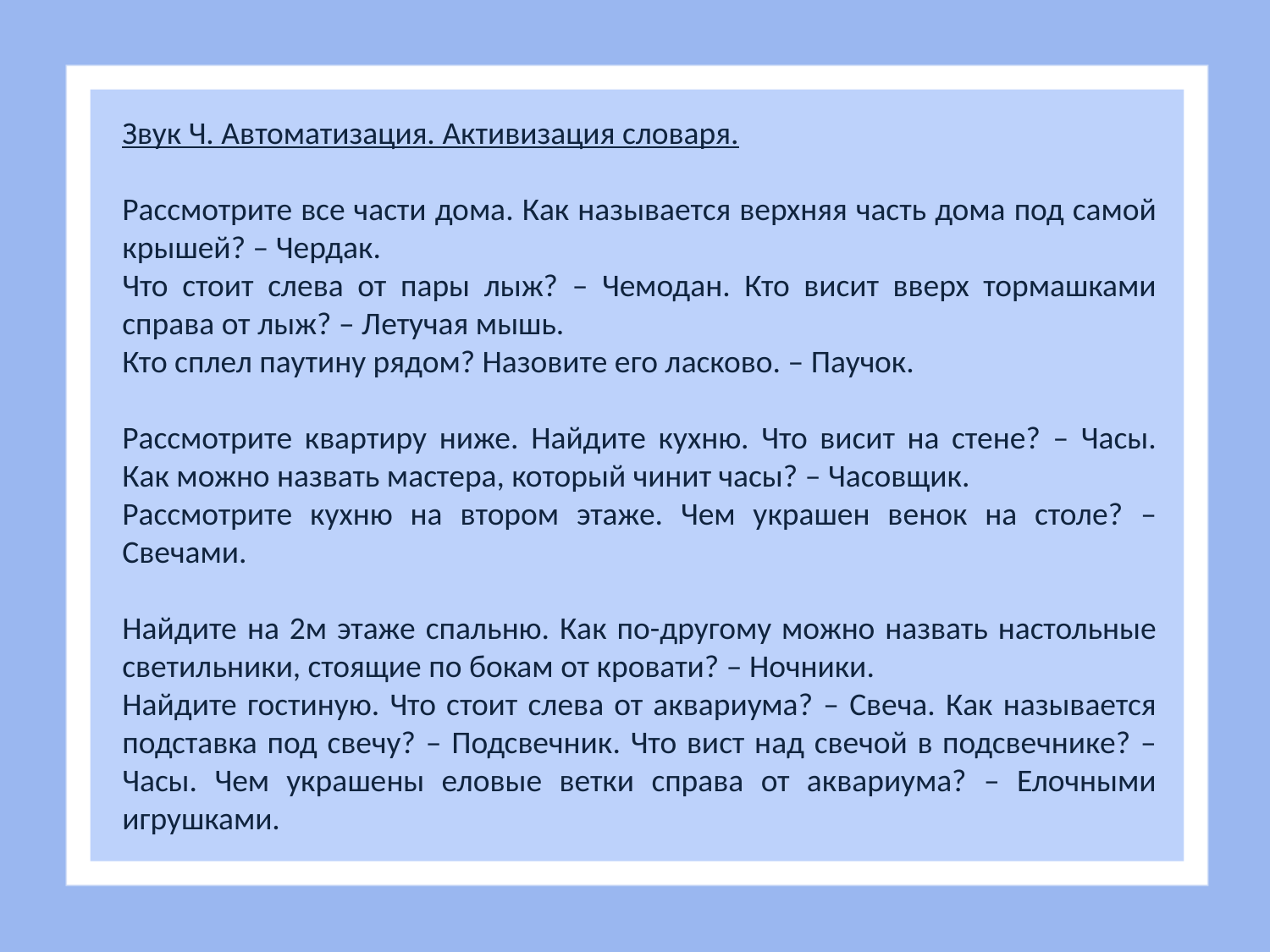

Звук Ч. Автоматизация. Активизация словаря.

Рассмотрите все части дома. Как называется верхняя часть дома под самой крышей? – Чердак.
Что стоит слева от пары лыж? – Чемодан. Кто висит вверх тормашками справа от лыж? – Летучая мышь.
Кто сплел паутину рядом? Назовите его ласково. – Паучок.

Рассмотрите квартиру ниже. Найдите кухню. Что висит на стене? – Часы. Как можно назвать мастера, который чинит часы? – Часовщик.
Рассмотрите кухню на втором этаже. Чем украшен венок на столе? – Свечами.

Найдите на 2м этаже спальню. Как по-другому можно назвать настольные светильники, стоящие по бокам от кровати? – Ночники.
Найдите гостиную. Что стоит слева от аквариума? – Свеча. Как называется подставка под свечу? – Подсвечник. Что вист над свечой в подсвечнике? – Часы. Чем украшены еловые ветки справа от аквариума? – Елочными игрушками.